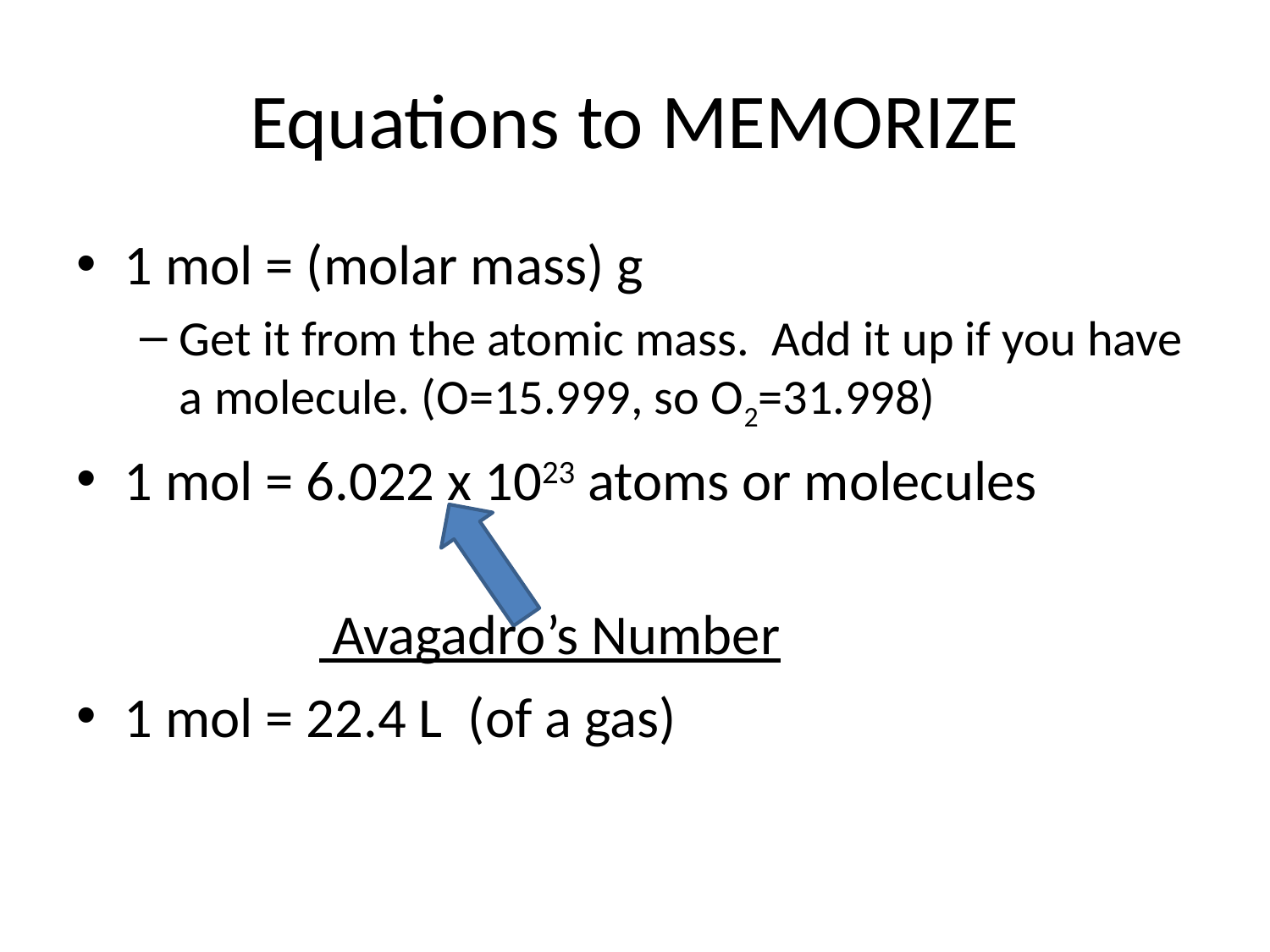

# Equations to MEMORIZE
1 mol = (molar mass) g
Get it from the atomic mass.  Add it up if you have a molecule. (O=15.999, so O2=31.998)
1 mol = 6.022 x 1023 atoms or molecules

1 mol = 22.4 L  (of a gas)

 Avagadro’s Number